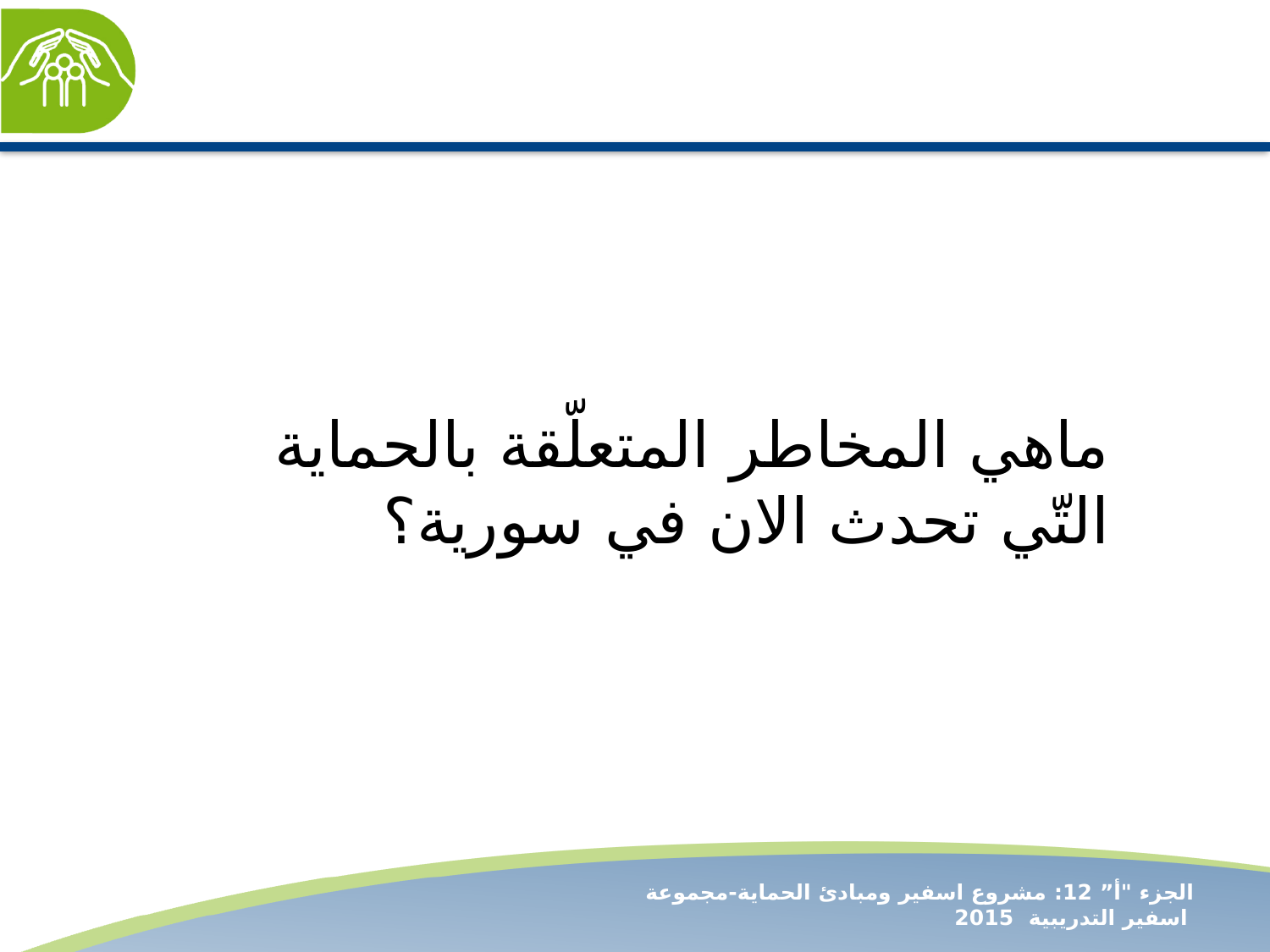

#
ماهي المخاطر المتعلّقة بالحماية التّي تحدث الان في سورية؟
الجزء "أ” 12: مشروع اسفير ومبادئ الحماية-مجموعة اسفير التدريبية  2015